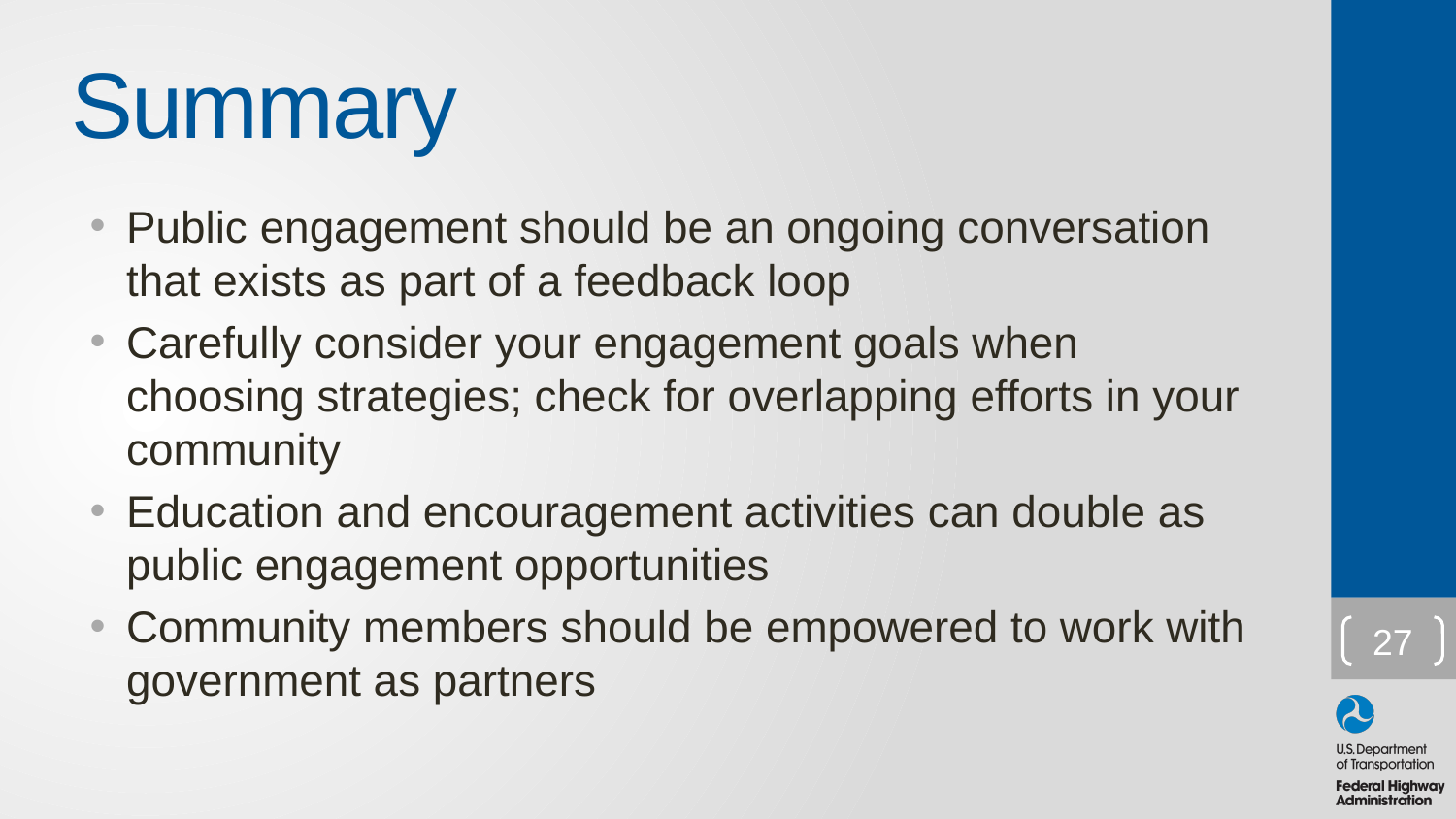

# Summary
Public engagement should be an ongoing conversation that exists as part of a feedback loop
Carefully consider your engagement goals when choosing strategies; check for overlapping efforts in your community
Education and encouragement activities can double as public engagement opportunities
Community members should be empowered to work with government as partners
27